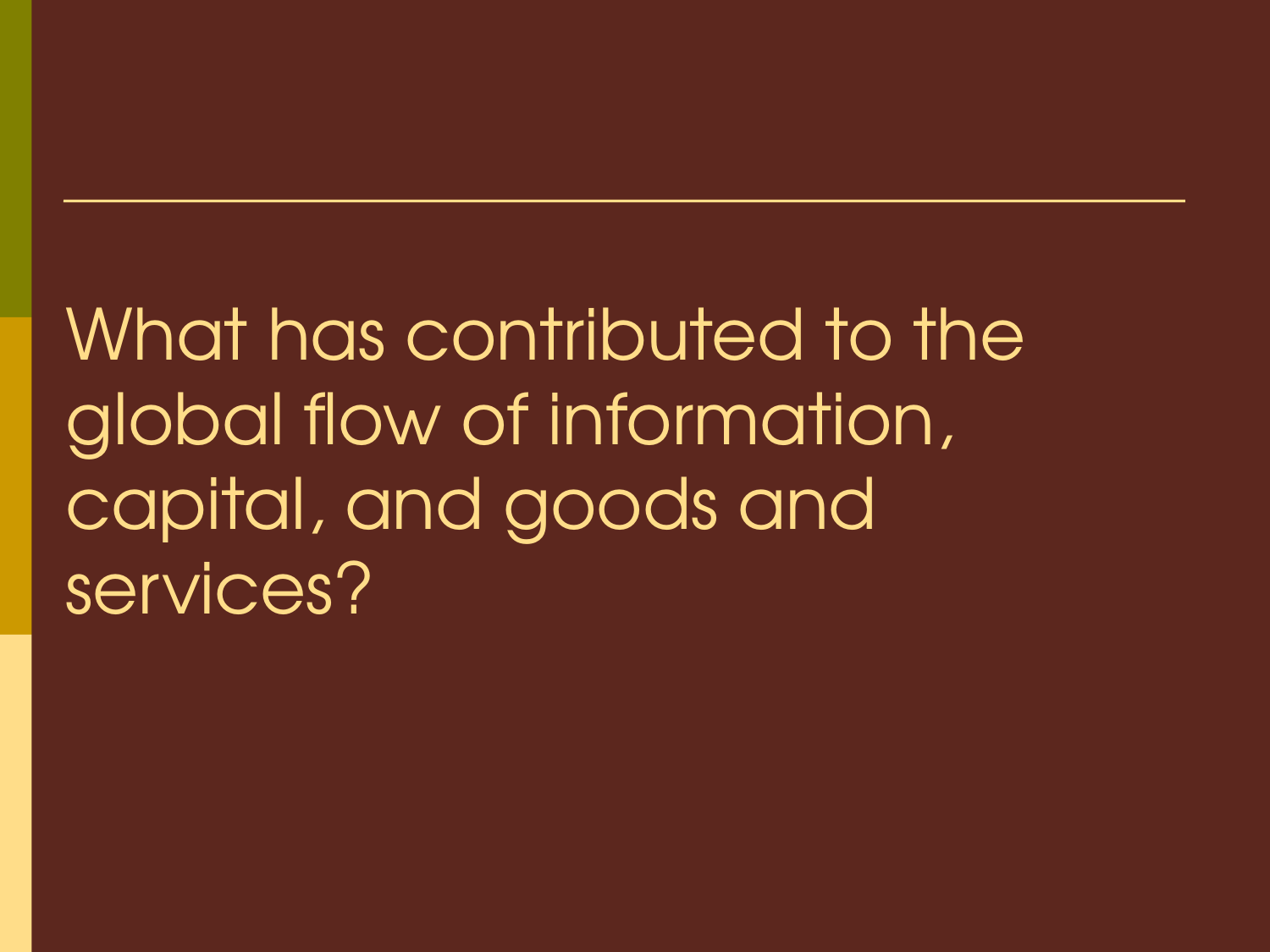

# What has contributed to the global flow of information, capital, and goods and services?